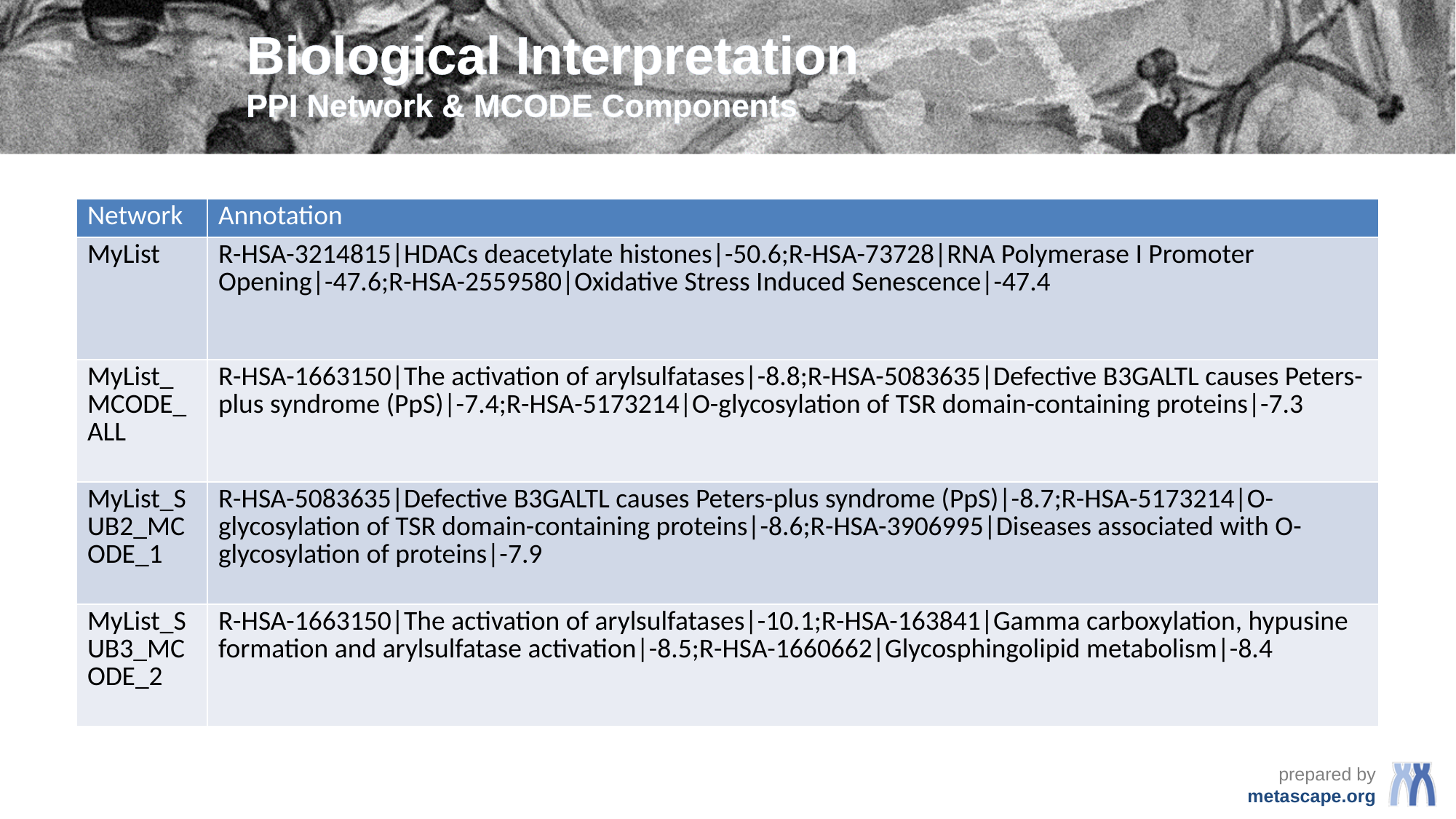

# Biological Interpretation PPI Network & MCODE Components
| Network | Annotation |
| --- | --- |
| MyList | R-HSA-3214815|HDACs deacetylate histones|-50.6;R-HSA-73728|RNA Polymerase I Promoter Opening|-47.6;R-HSA-2559580|Oxidative Stress Induced Senescence|-47.4 |
| MyList\_MCODE\_ALL | R-HSA-1663150|The activation of arylsulfatases|-8.8;R-HSA-5083635|Defective B3GALTL causes Peters-plus syndrome (PpS)|-7.4;R-HSA-5173214|O-glycosylation of TSR domain-containing proteins|-7.3 |
| MyList\_SUB2\_MCODE\_1 | R-HSA-5083635|Defective B3GALTL causes Peters-plus syndrome (PpS)|-8.7;R-HSA-5173214|O-glycosylation of TSR domain-containing proteins|-8.6;R-HSA-3906995|Diseases associated with O-glycosylation of proteins|-7.9 |
| MyList\_SUB3\_MCODE\_2 | R-HSA-1663150|The activation of arylsulfatases|-10.1;R-HSA-163841|Gamma carboxylation, hypusine formation and arylsulfatase activation|-8.5;R-HSA-1660662|Glycosphingolipid metabolism|-8.4 |